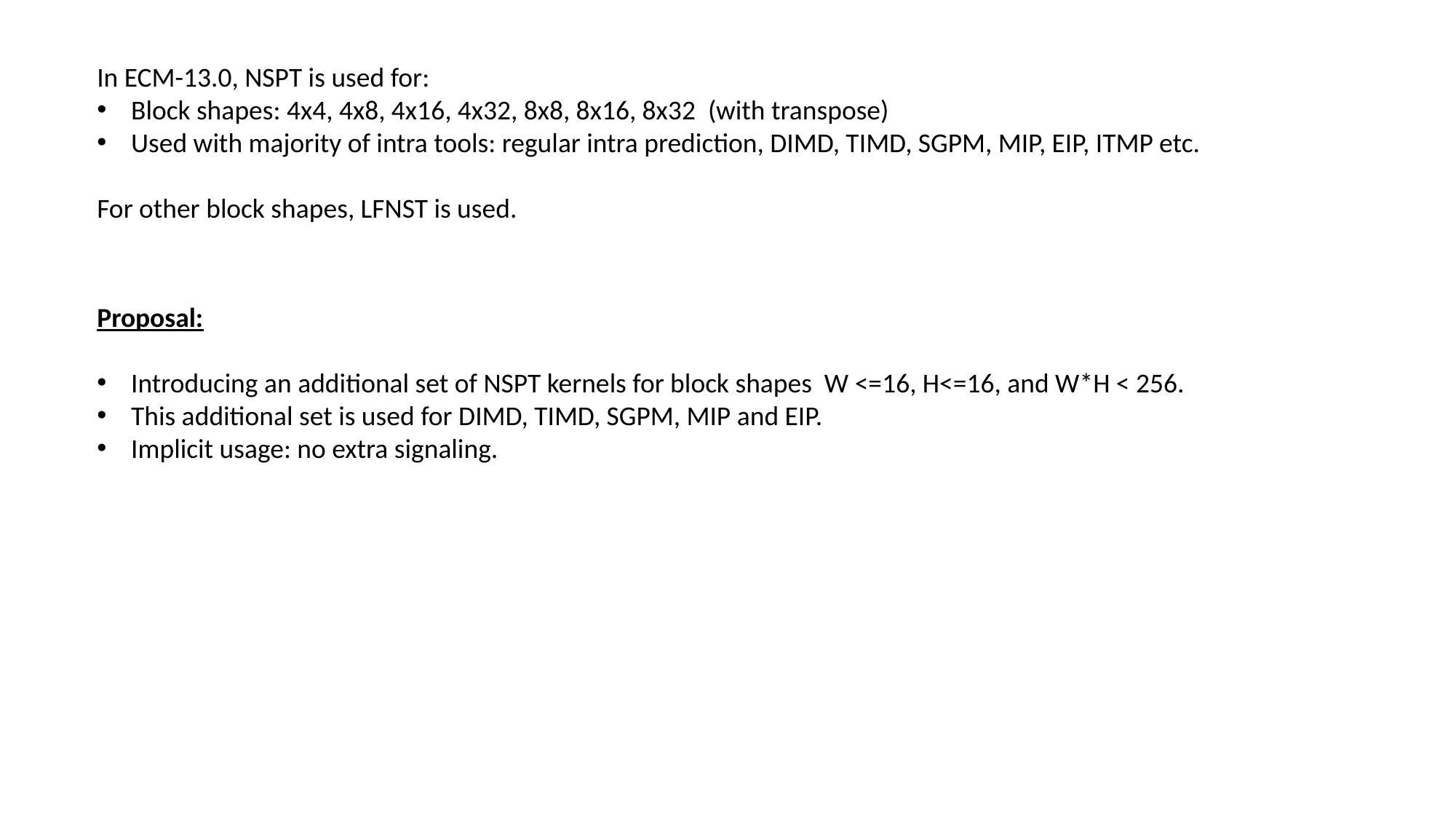

In ECM-13.0, NSPT is used for:
Block shapes: 4x4, 4x8, 4x16, 4x32, 8x8, 8x16, 8x32  (with transpose)
Used with majority of intra tools: regular intra prediction, DIMD, TIMD, SGPM, MIP, EIP, ITMP etc.

For other block shapes, LFNST is used.
Proposal:

Introducing an additional set of NSPT kernels for block shapes  W <=16, H<=16, and W*H < 256.
This additional set is used for DIMD, TIMD, SGPM, MIP and EIP.
Implicit usage: no extra signaling.